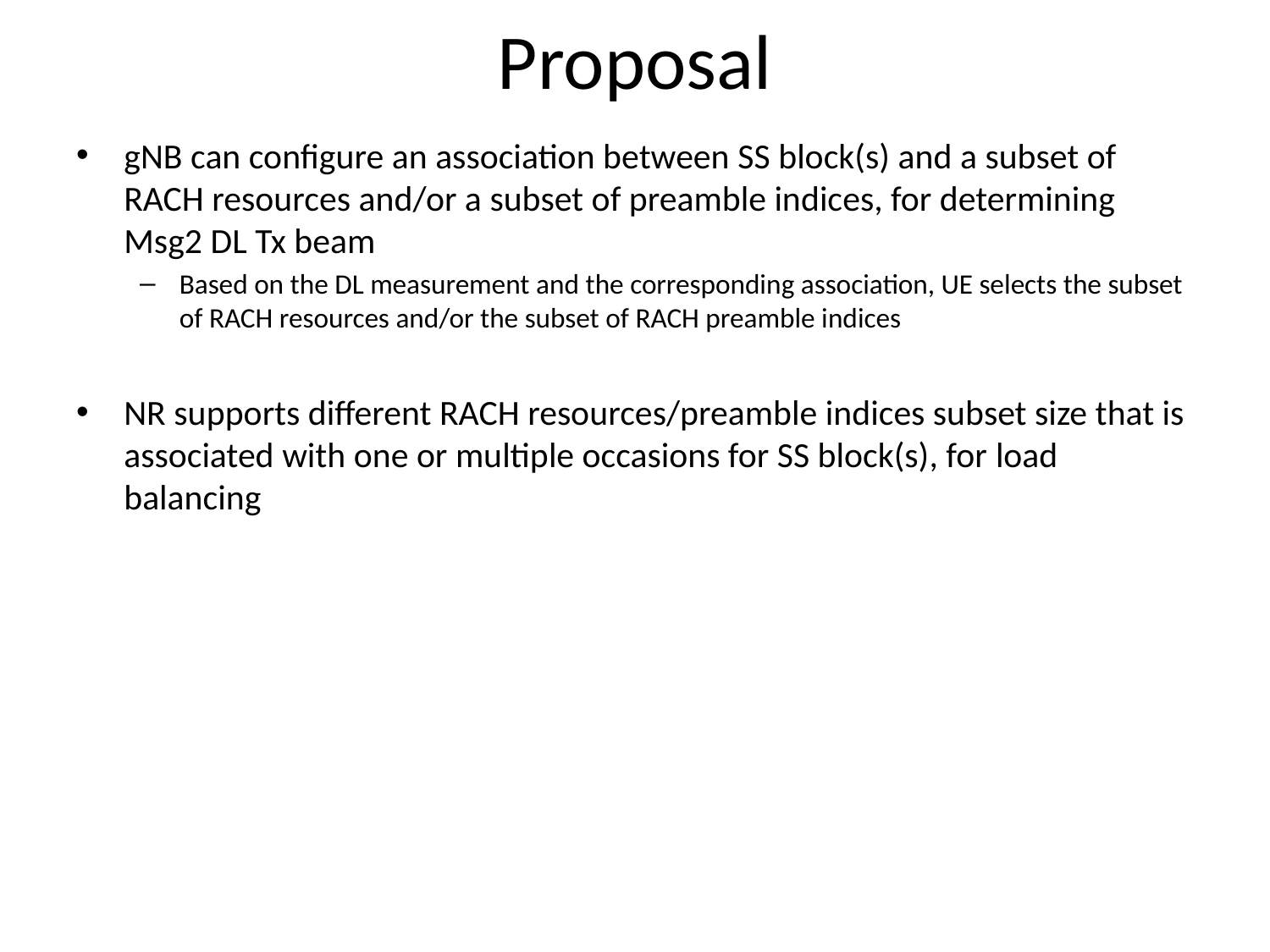

# Proposal
gNB can configure an association between SS block(s) and a subset of RACH resources and/or a subset of preamble indices, for determining Msg2 DL Tx beam
Based on the DL measurement and the corresponding association, UE selects the subset of RACH resources and/or the subset of RACH preamble indices

NR supports different RACH resources/preamble indices subset size that is associated with one or multiple occasions for SS block(s), for load balancing